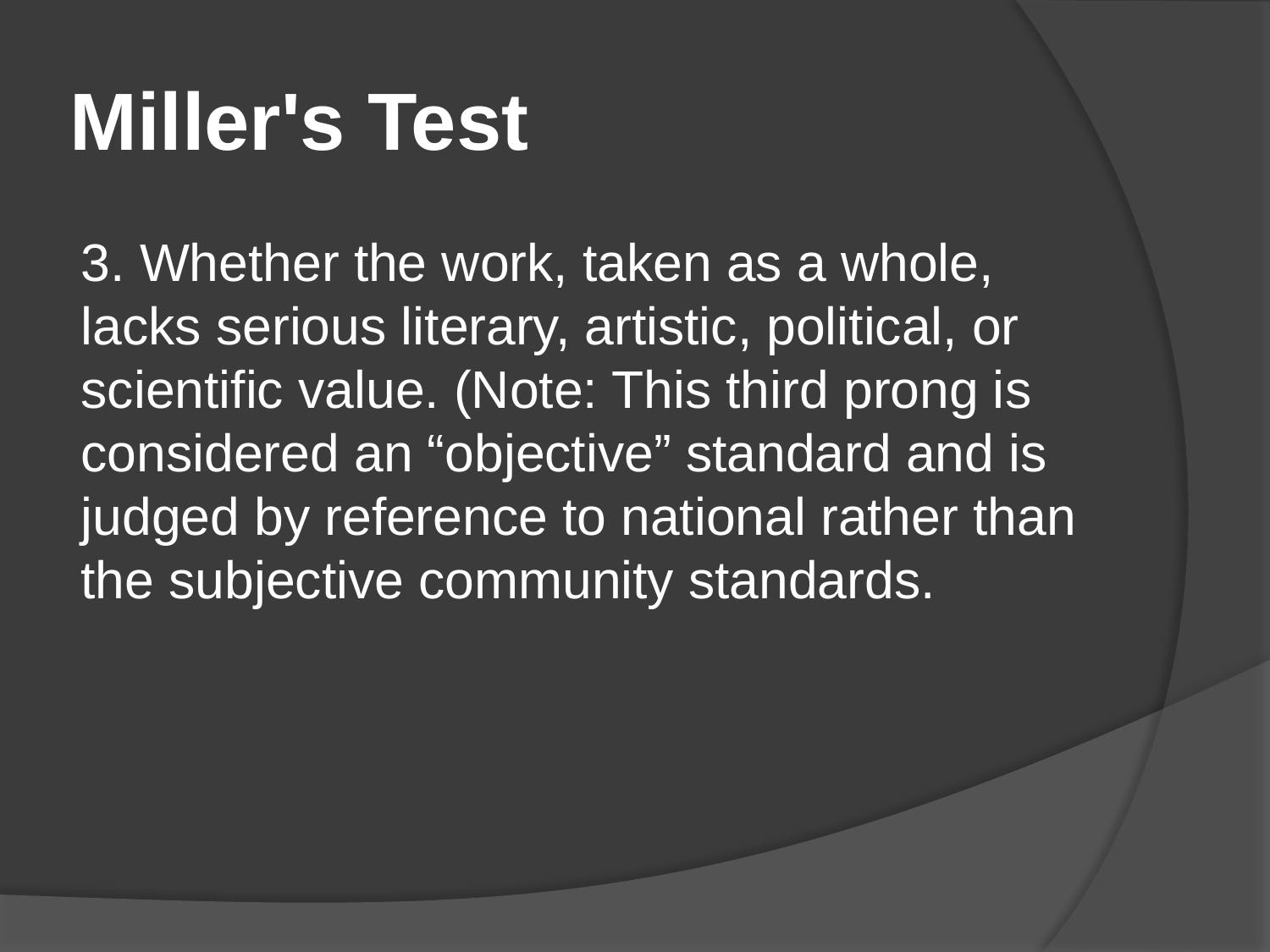

# Miller's Test
3. Whether the work, taken as a whole, lacks serious literary, artistic, political, or scientific value. (Note: This third prong is considered an “objective” standard and is judged by reference to national rather than the subjective community standards.